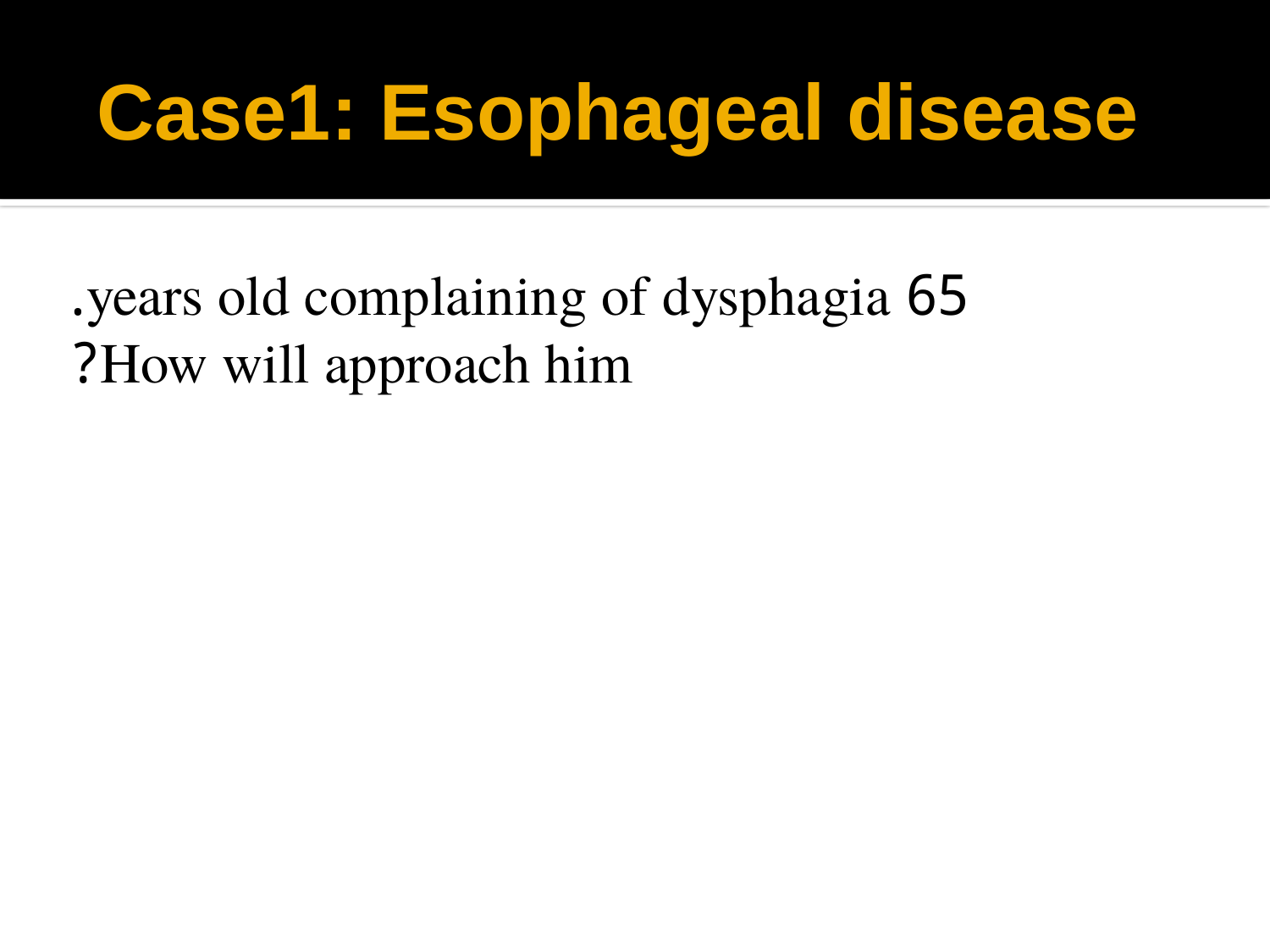

# Case1: Esophageal disease
65 years old complaining of dysphagia.
How will approach him?